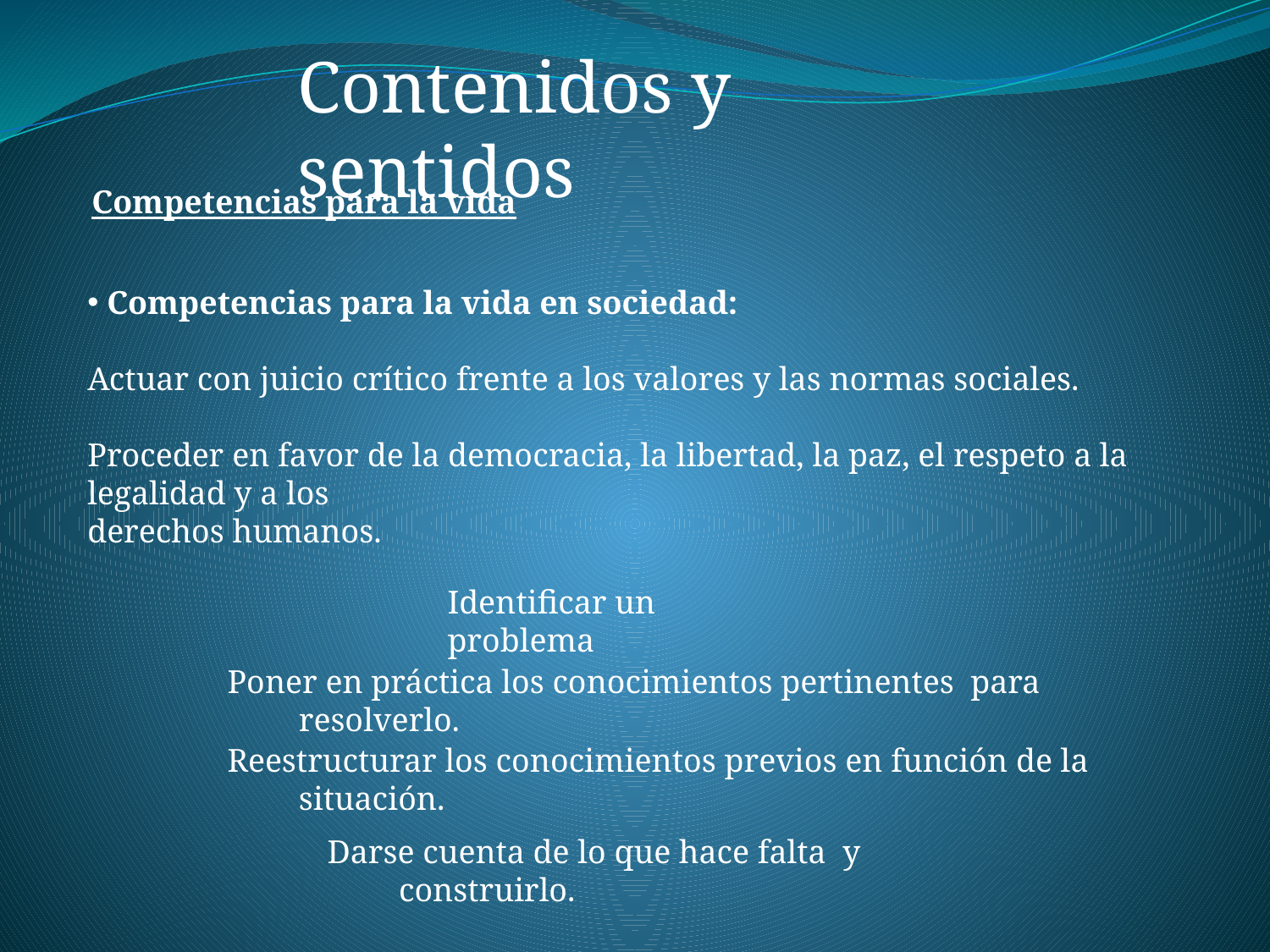

Contenidos y sentidos
Competencias para la vida

 Competencias para la vida en sociedad:

Actuar con juicio crítico frente a los valores y las normas sociales.

Proceder en favor de la democracia, la libertad, la paz, el respeto a la legalidad y a los
derechos humanos.
Identificar un problema
Poner en práctica los conocimientos pertinentes  para resolverlo.

Reestructurar los conocimientos previos en función de la situación.
Darse cuenta de lo que hace falta  y construirlo.